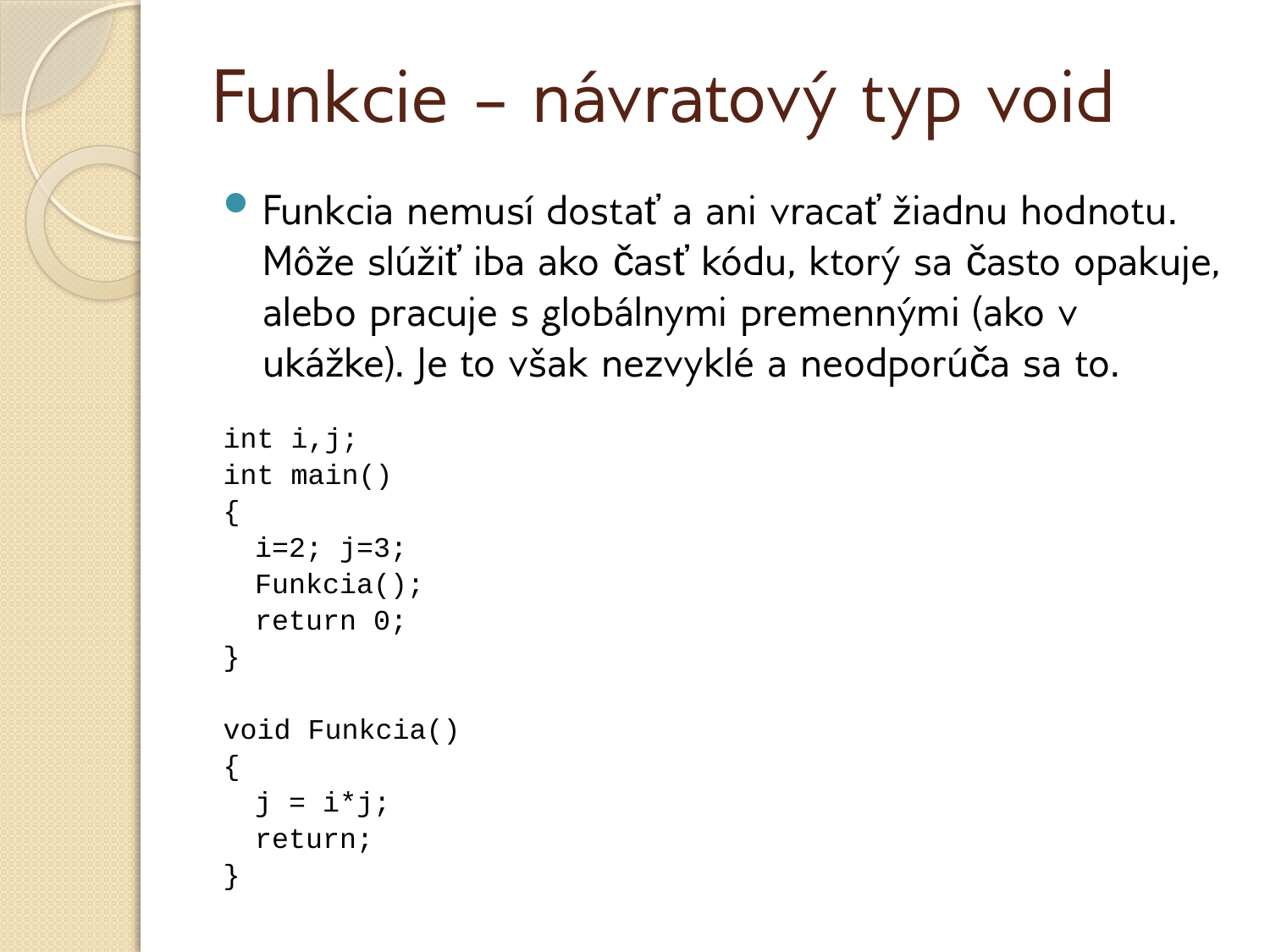

# Funkcie – návratový typ void
Funkcia nemusí dostať a ani vracať žiadnu hodnotu. Môže slúžiť iba ako časť kódu, ktorý sa často opakuje, alebo pracuje s globálnymi premennými (ako v ukážke). Je to však nezvyklé a neodporúča sa to.

int i,j;
int main()
{
	i=2; j=3;
	Funkcia();
	return 0;
}

void Funkcia()
{
	j = i*j;
	return;
}